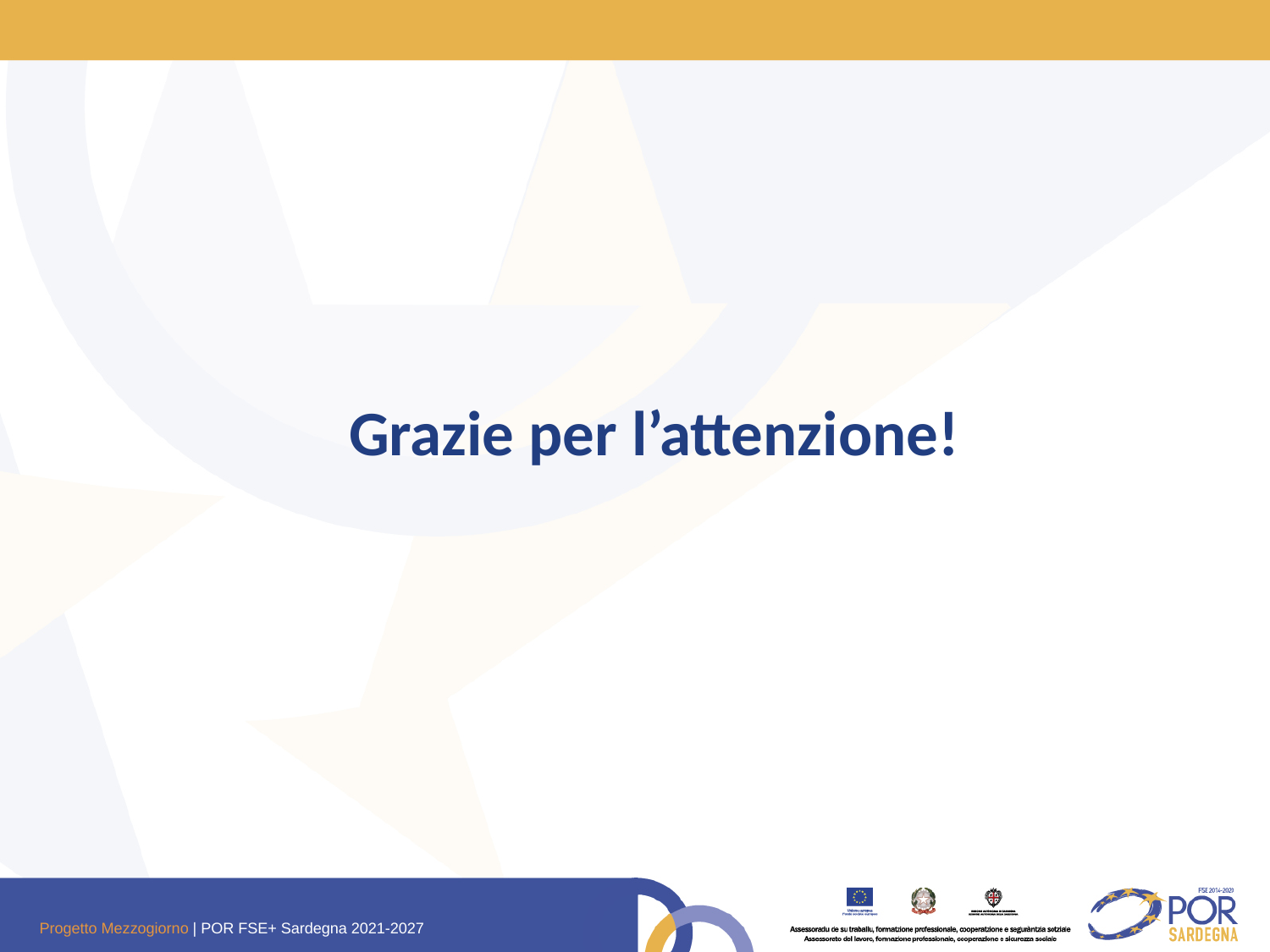

Grazie per l’attenzione!
Progetto Mezzogiorno | POR FSE+ Sardegna 2021-2027